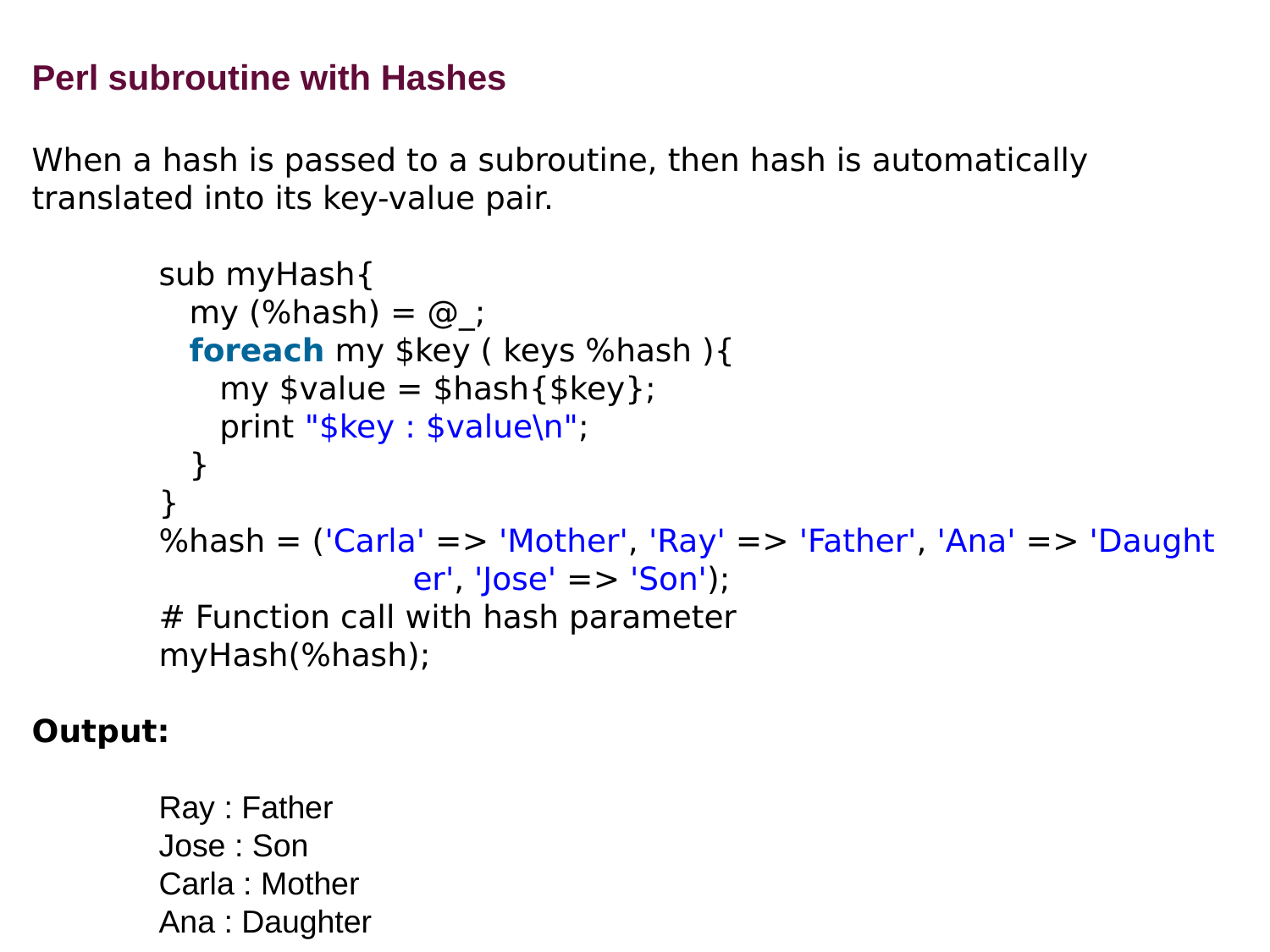

Perl subroutine with Hashes

When a hash is passed to a subroutine, then hash is automatically translated into its key-value pair.

	sub myHash{
	   my (%hash) = @_;
	   foreach my $key ( keys %hash ){
	      my $value = $hash{$key};
	      print "$key : $value\n";
	   }
	}
	%hash = ('Carla' => 'Mother', 'Ray' => 'Father', 'Ana' => 'Daught			er', 'Jose' => 'Son');
	# Function call with hash parameter
	myHash(%hash);

Output:

Ray : Father
Jose : Son
Carla : Mother
Ana : Daughter